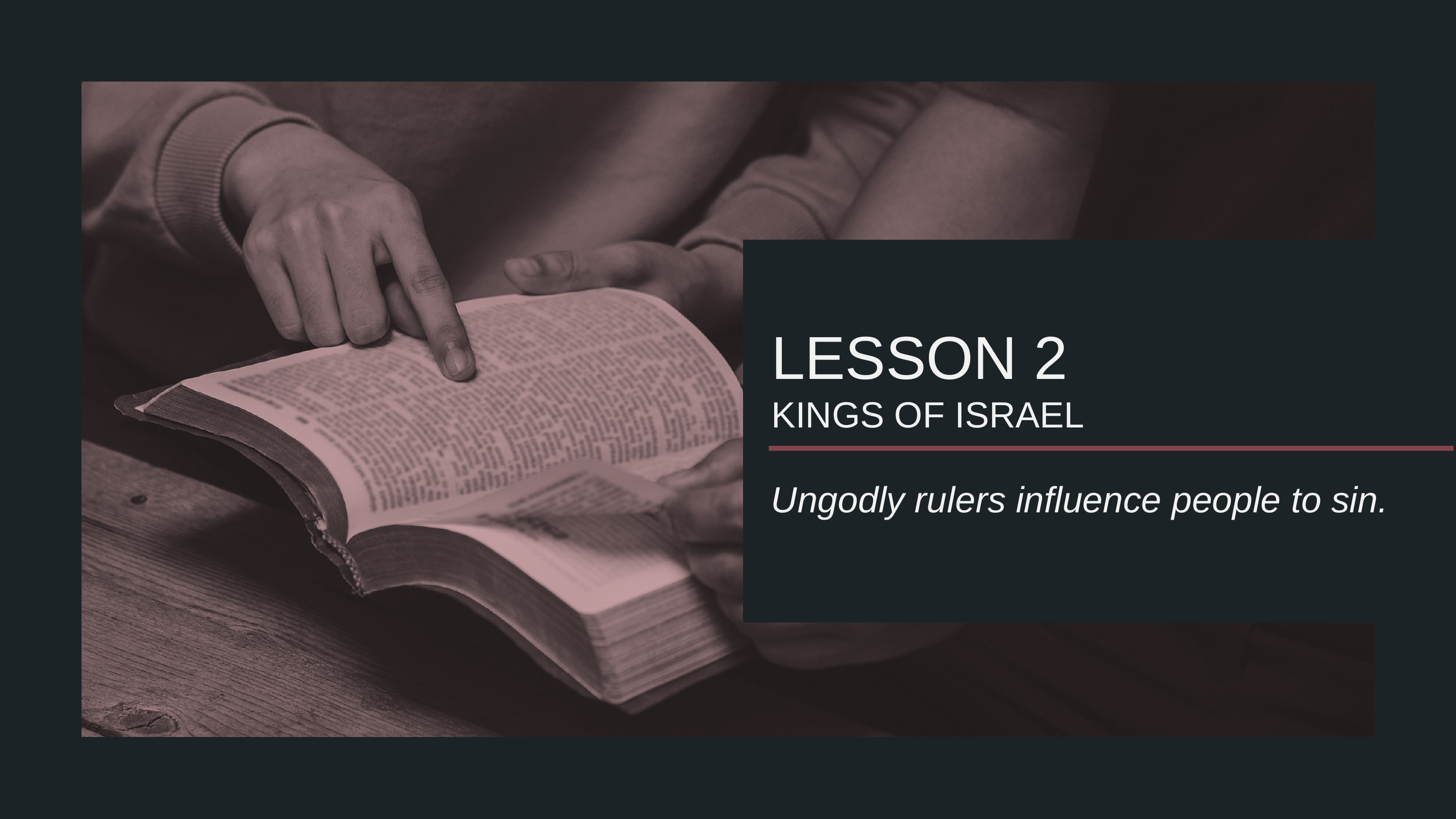

LESSON 2
KINGS OF ISRAEL
Ungodly rulers influence people to sin.